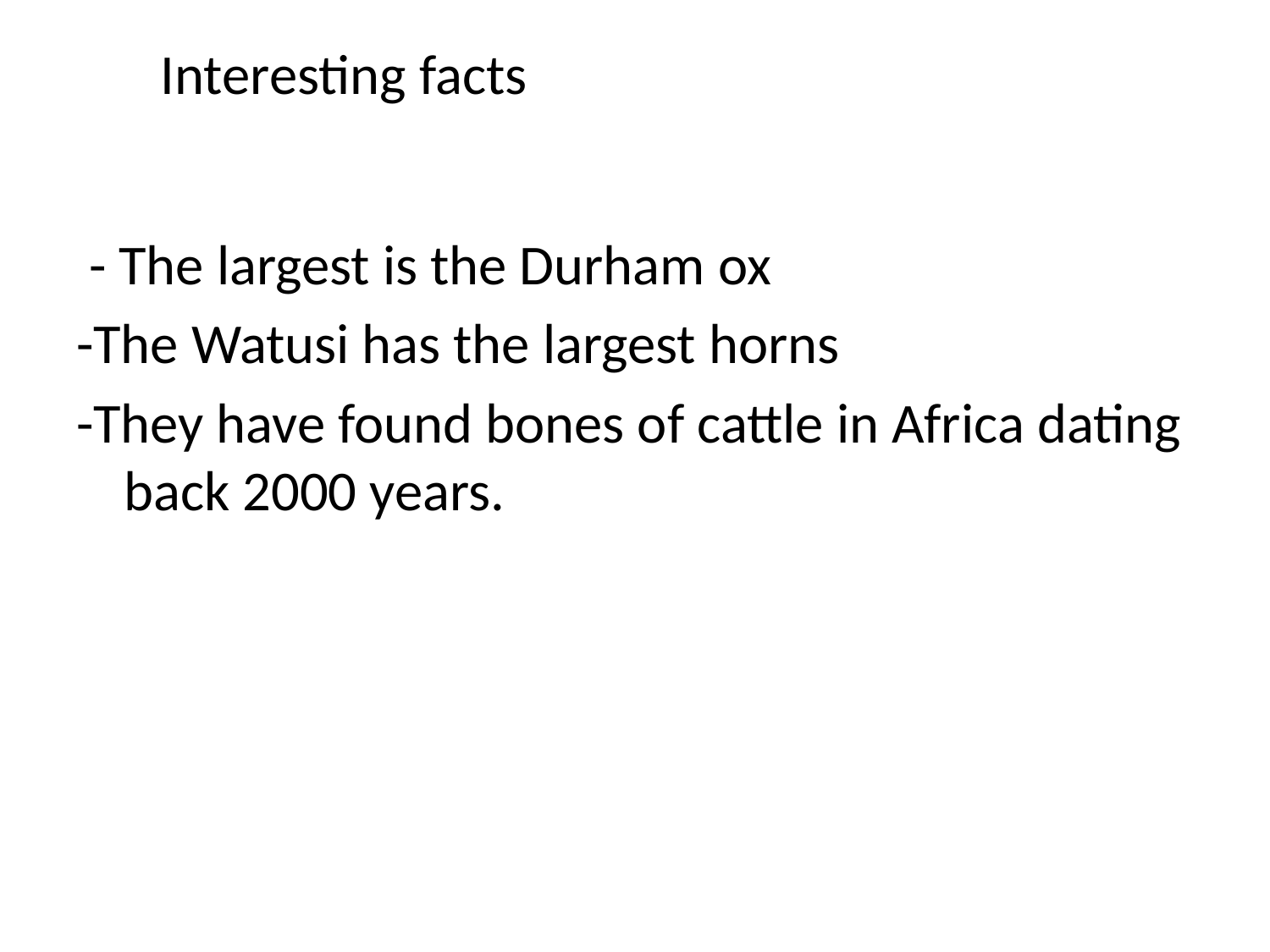

Interesting facts
 - The largest is the Durham ox
-The Watusi has the largest horns
-They have found bones of cattle in Africa dating back 2000 years.